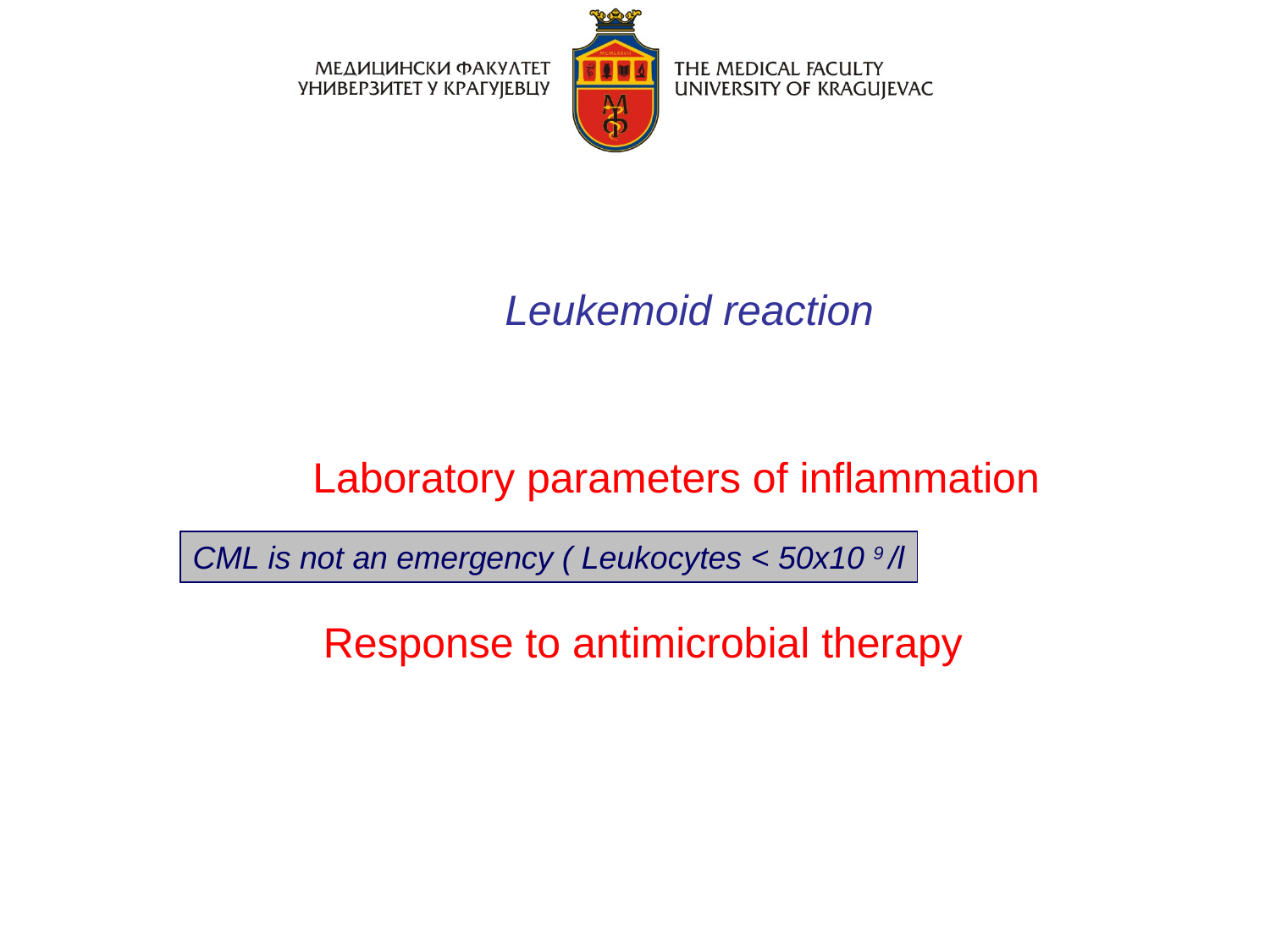

# Leukemoid reaction

Laboratory parameters of inflammation

CML is not an emergency ( Leukocytes < 50x10 9 /l
Response to antimicrobial therapy